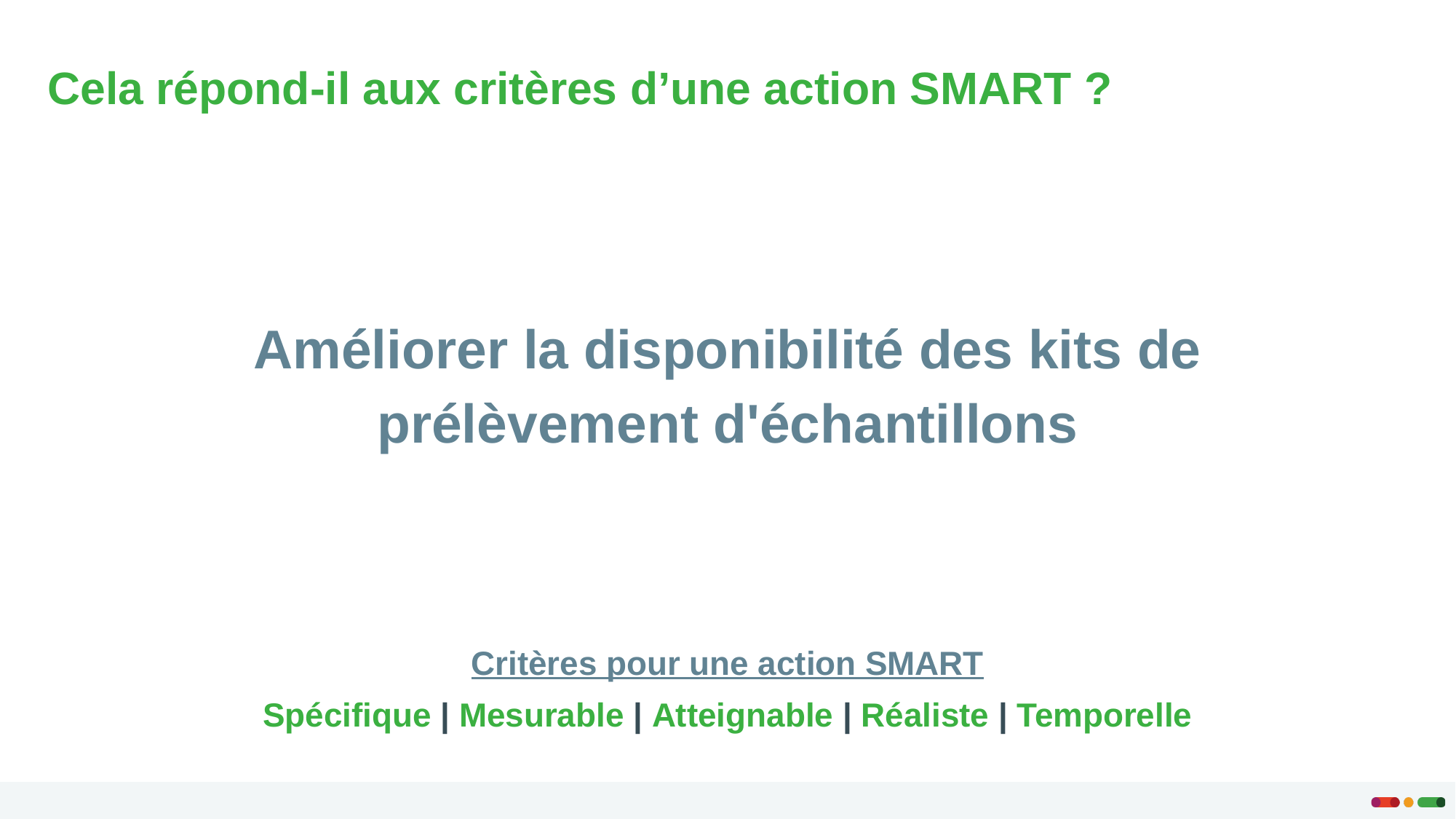

Cela répond-il aux critères d’une action SMART ?
Améliorer la disponibilité des kits de prélèvement d'échantillons
Critères pour une action SMART
Spécifique​ | Mesurable | Atteignable | Réaliste | Temporelle​